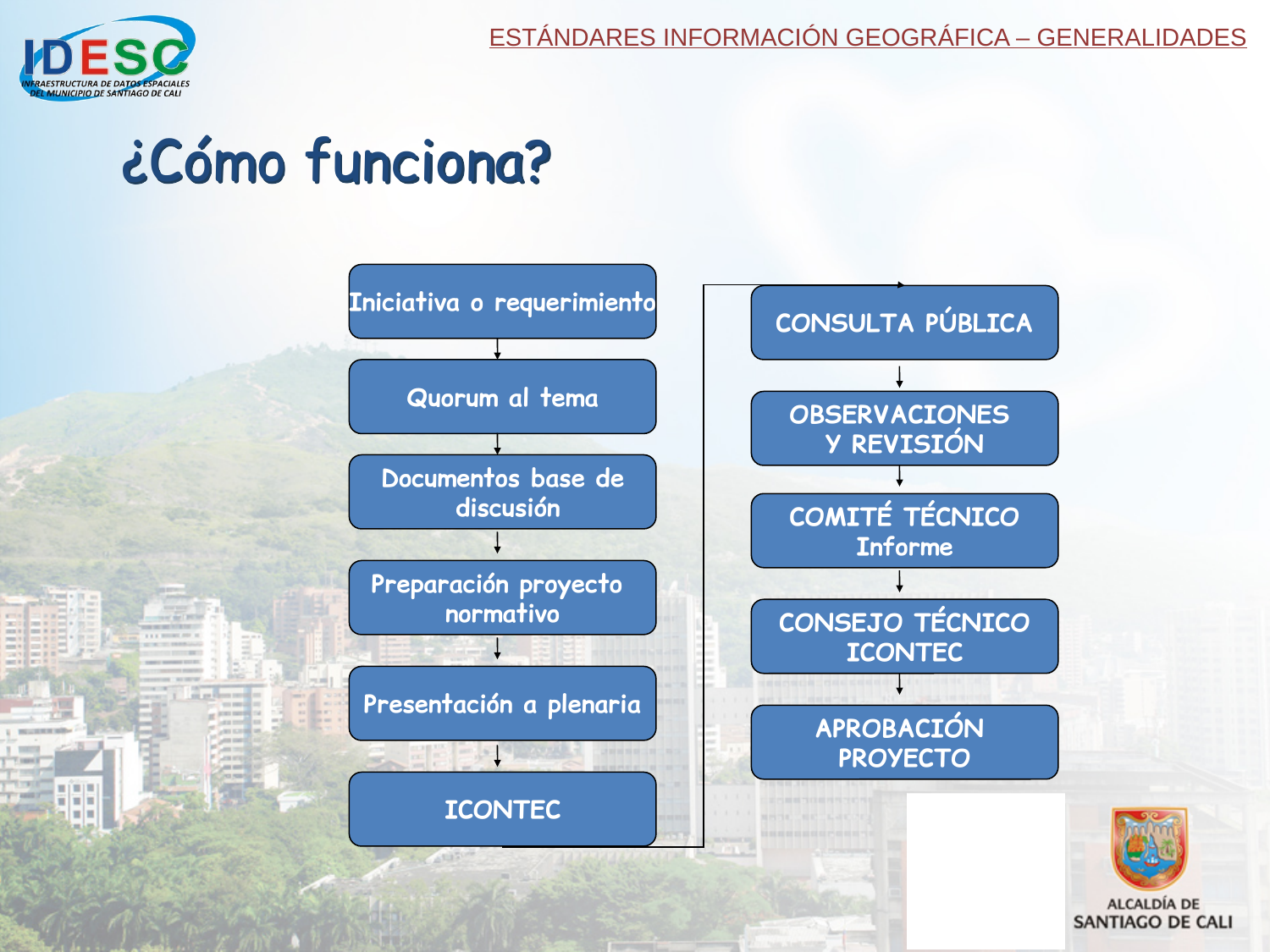

ESTÁNDARES INFORMACIÓN GEOGRÁFICA – GENERALIDADES
¿Cómo funciona?
Iniciativa o requerimiento
CONSULTA PÚBLICA

Quorum al tema

OBSERVACIONES
Y REVISIÓN

Documentos base de
 discusión

COMITÉ TÉCNICO
Informe

Preparación proyecto
normativo

CONSEJO TÉCNICO
ICONTEC

Presentación a plenaria

APROBACIÓN
PROYECTO

ICONTEC